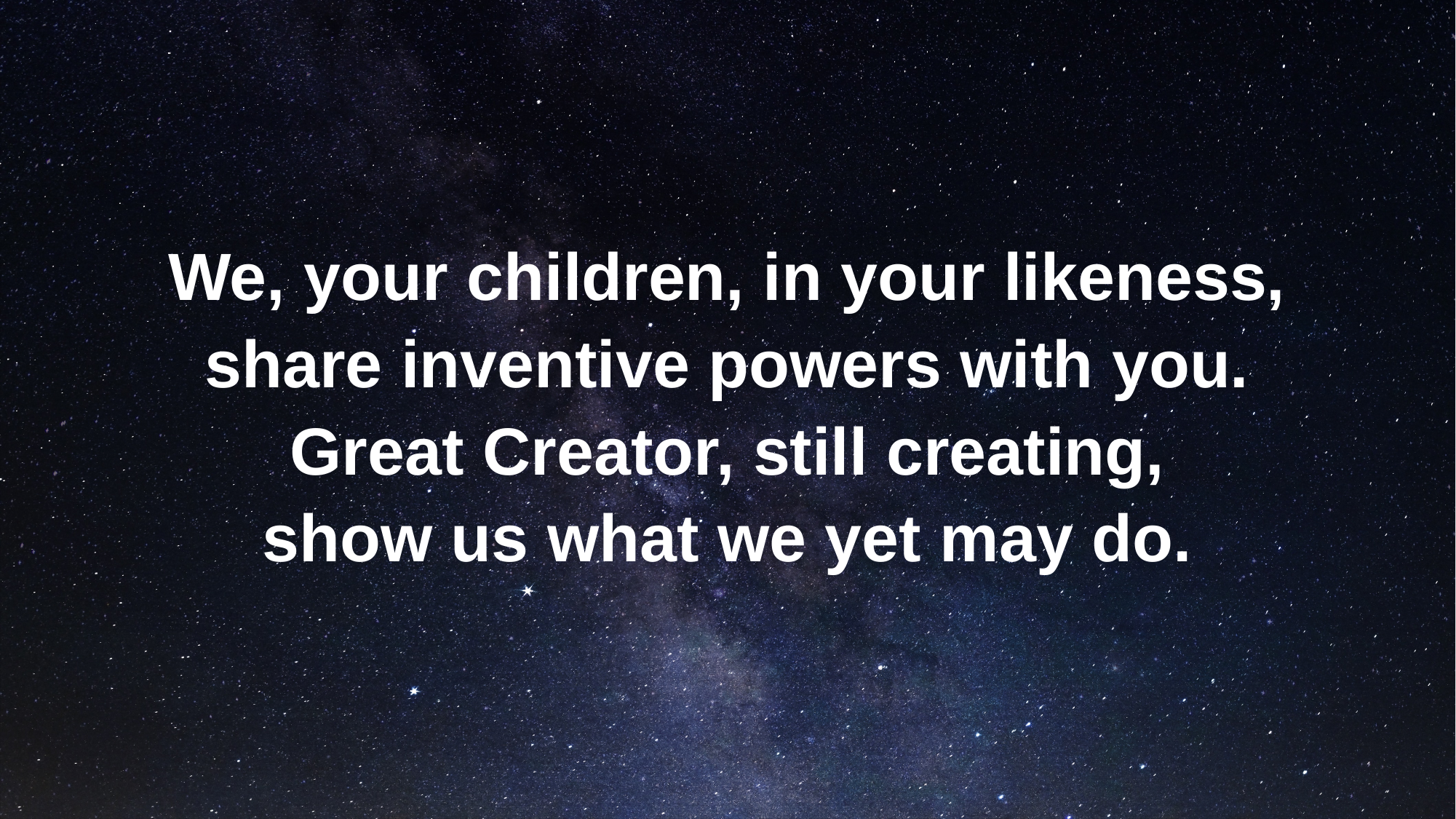

We, your children, in your likeness,
share inventive powers with you.
Great Creator, still creating,
show us what we yet may do.